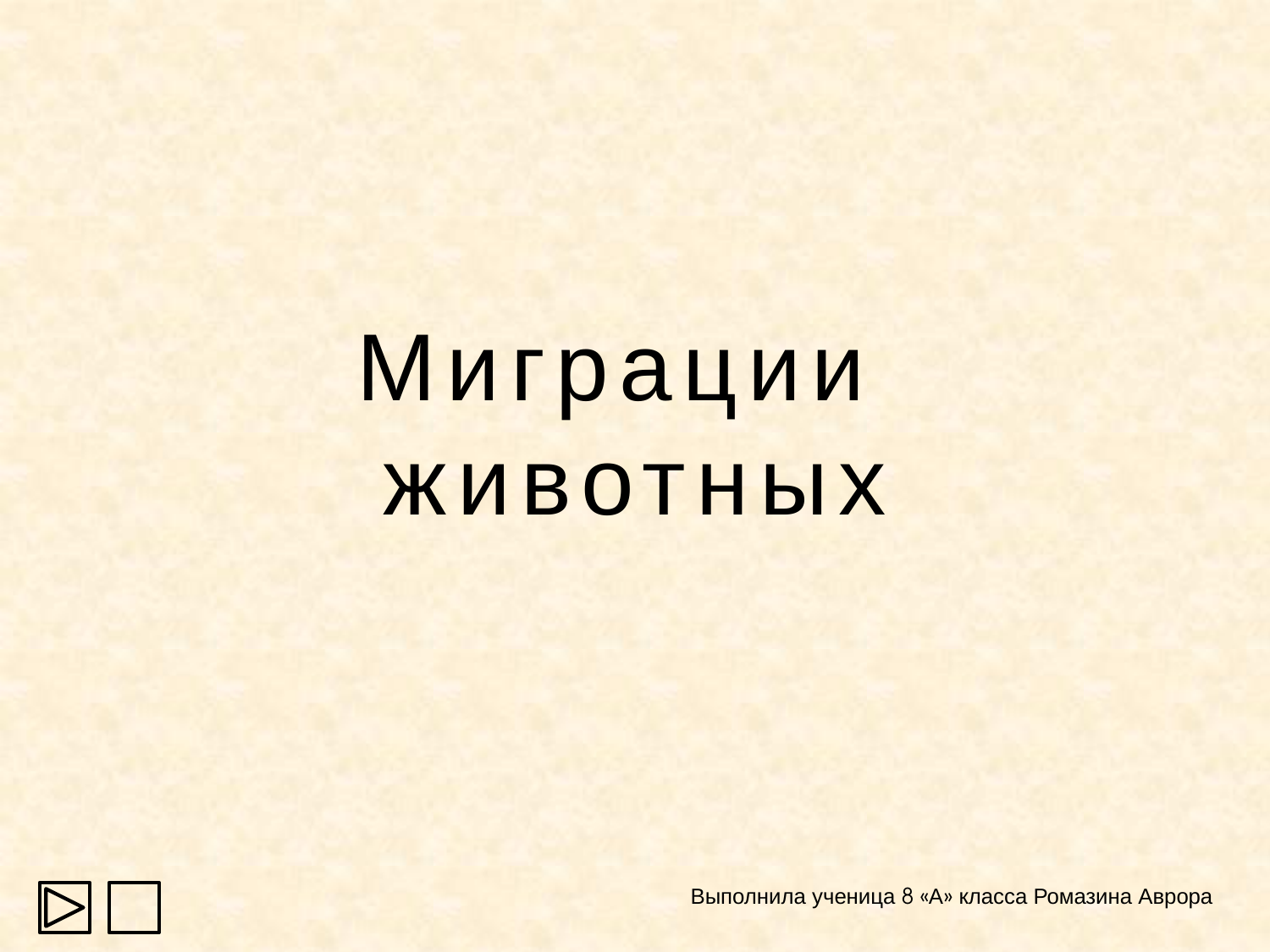

# Миграции животных
Выполнила ученица 8 «А» класса Ромазина Аврора